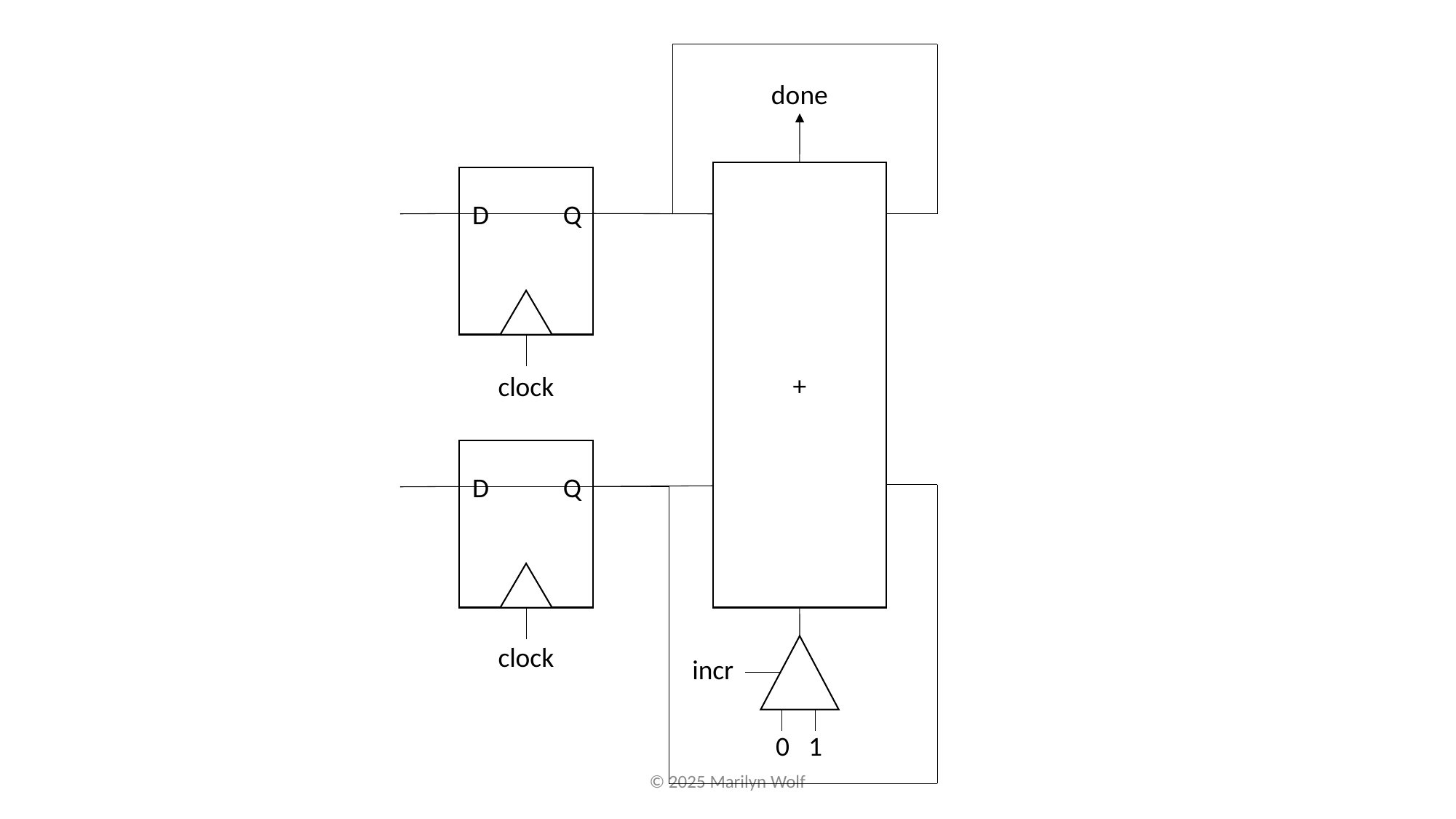

done
+

D
Q

clock

D
Q

clock

incr
1
0
© 2025 Marilyn Wolf